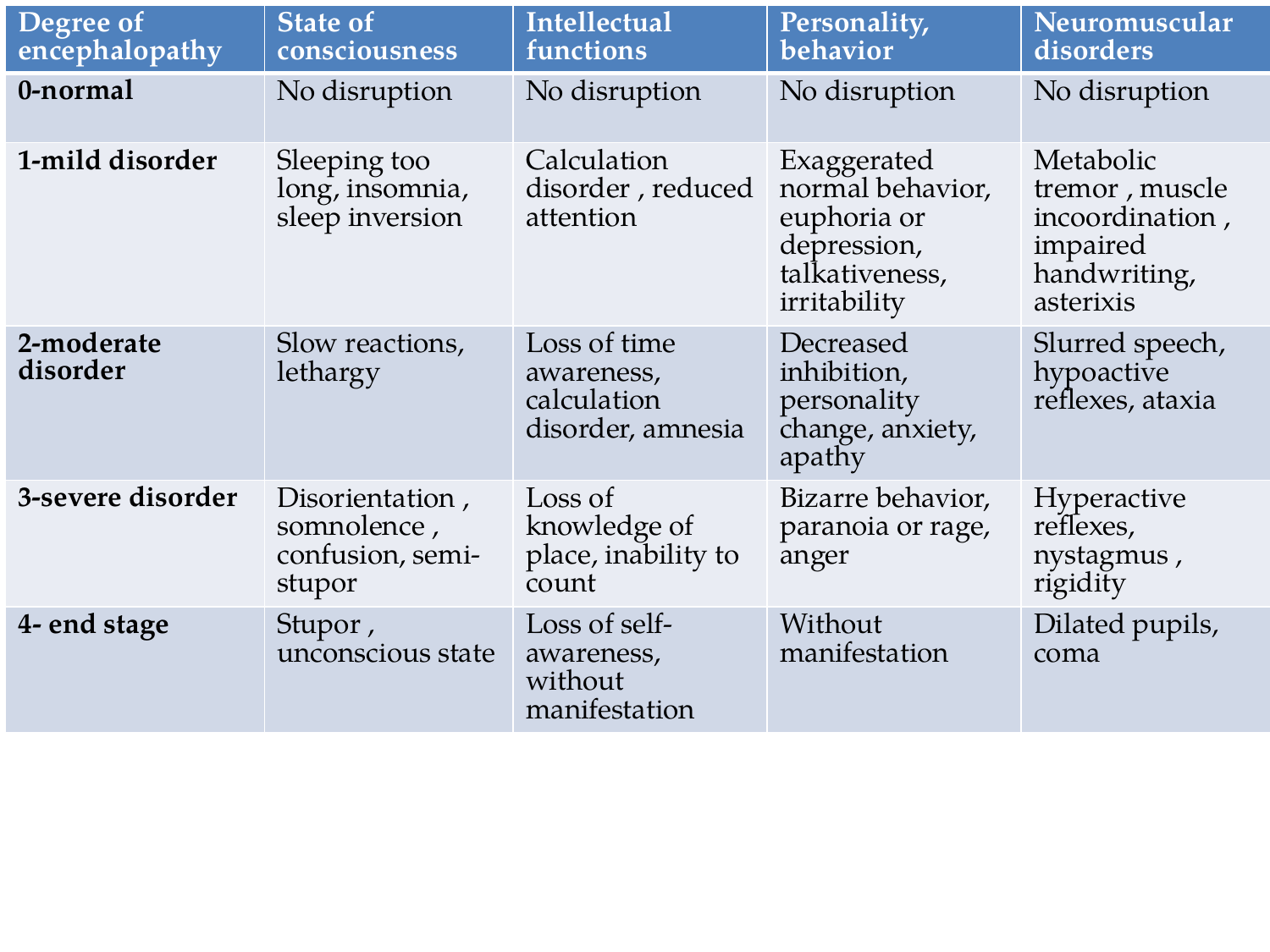

| Degree of encephalopathy | State of consciousness | Intellectual functions | Personality, behavior | Neuromuscular disorders |
| --- | --- | --- | --- | --- |
| 0-normal | No disruption | No disruption | No disruption | No disruption |
| 1-mild disorder | Sleeping too long, insomnia, sleep inversion | Calculation disorder , reduced attention | Exaggerated normal behavior, euphoria or depression, talkativeness, irritability | Metabolic tremor , muscle incoordination , impaired handwriting, asterixis |
| 2-moderate disorder | Slow reactions, lethargy | Loss of time awareness, calculation disorder, amnesia | Decreased inhibition, personality change, anxiety, apathy | Slurred speech, hypoactive reflexes, ataxia |
| 3-severe disorder | Disorientation , somnolence , confusion, semi-stupor | Loss of knowledge of place, inability to count | Bizarre behavior, paranoia or rage, anger | Hyperactive reflexes, nystagmus , rigidity |
| 4- end stage | Stupor , unconscious state | Loss of self-awareness, without manifestation | Without manifestation | Dilated pupils, coma |